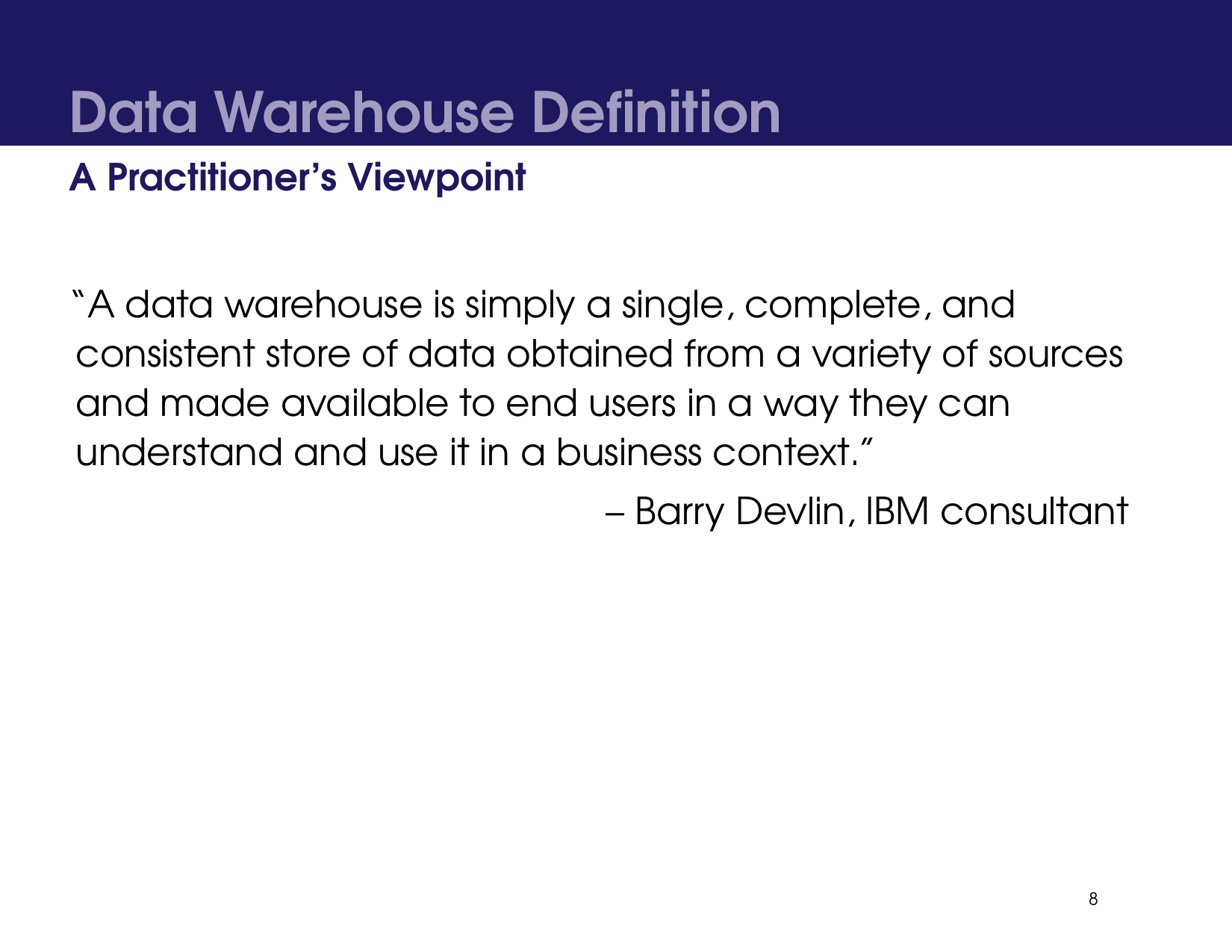

# Data Warehouse Definition A Practitioner’s Viewpoint
“A data warehouse is simply a single, complete, and consistent store of data obtained from a variety of sources and made available to end users in a way they can understand and use it in a business context.”
– Barry Devlin, IBM consultant

8